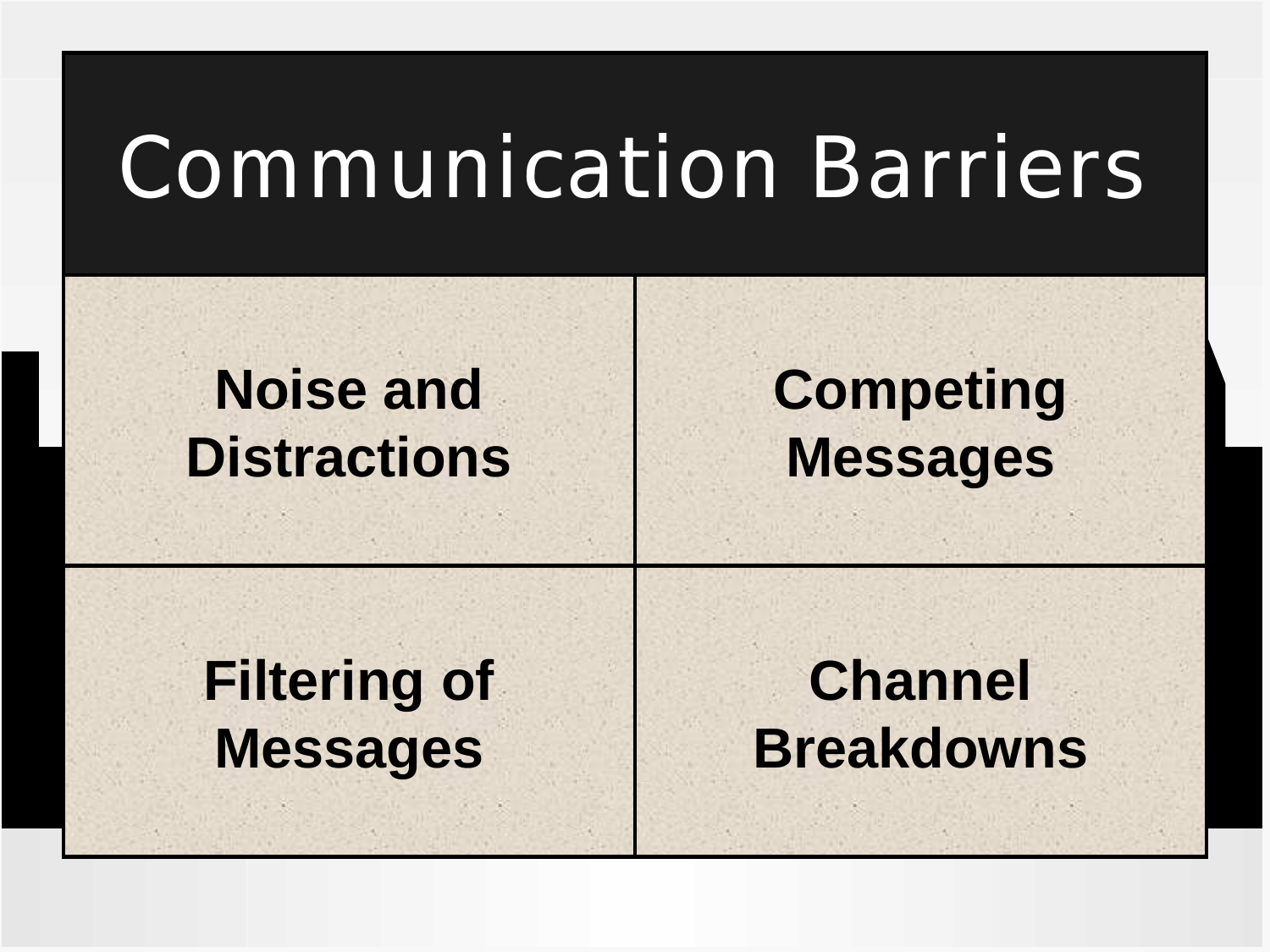

# Communication Barriers

Noise and
Distractions
Competing
Messages
Filtering of
Messages
Channel
Breakdowns